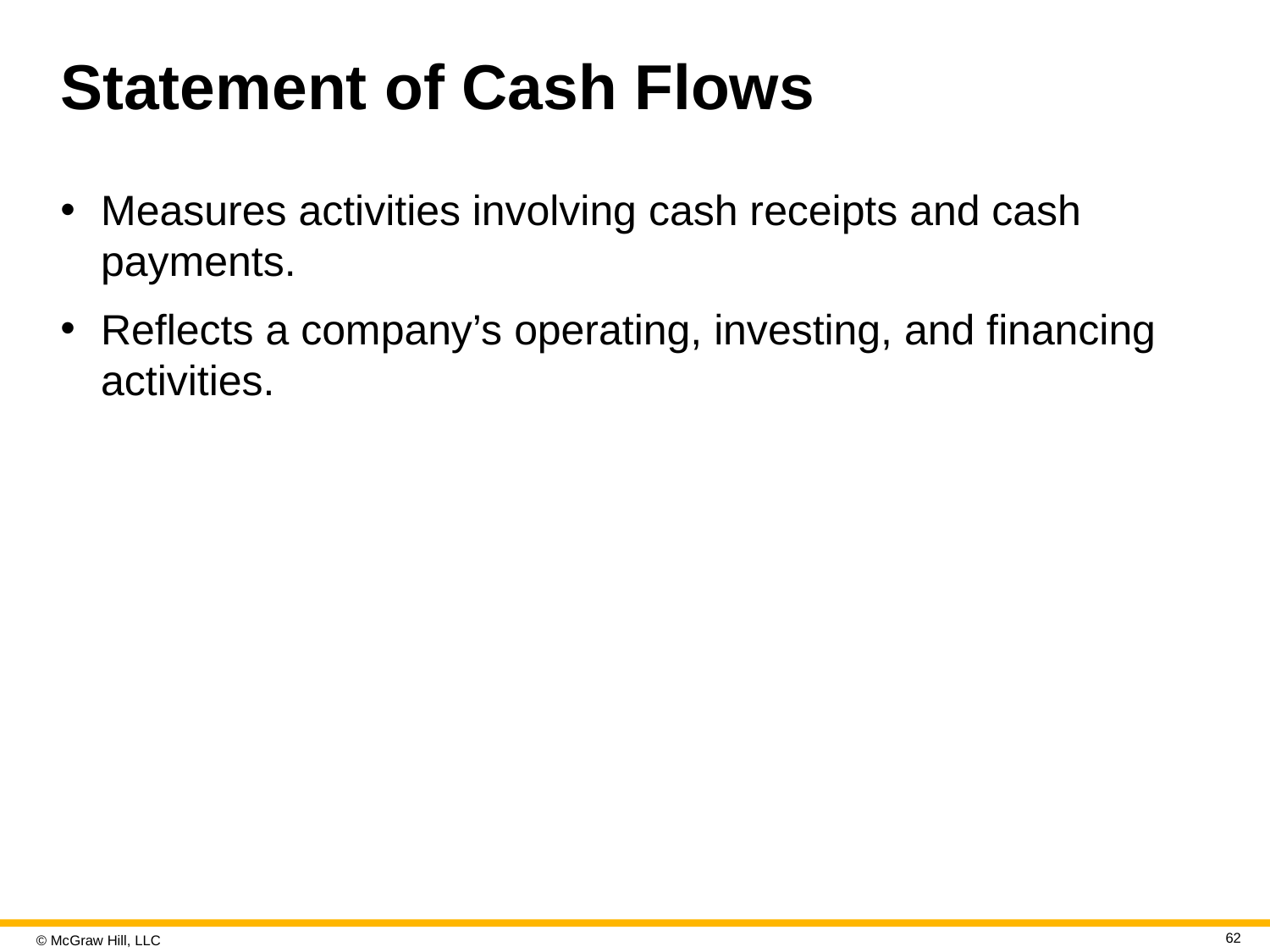

# Statement of Cash Flows
Measures activities involving cash receipts and cash payments.
Reflects a company’s operating, investing, and financing activities.
62